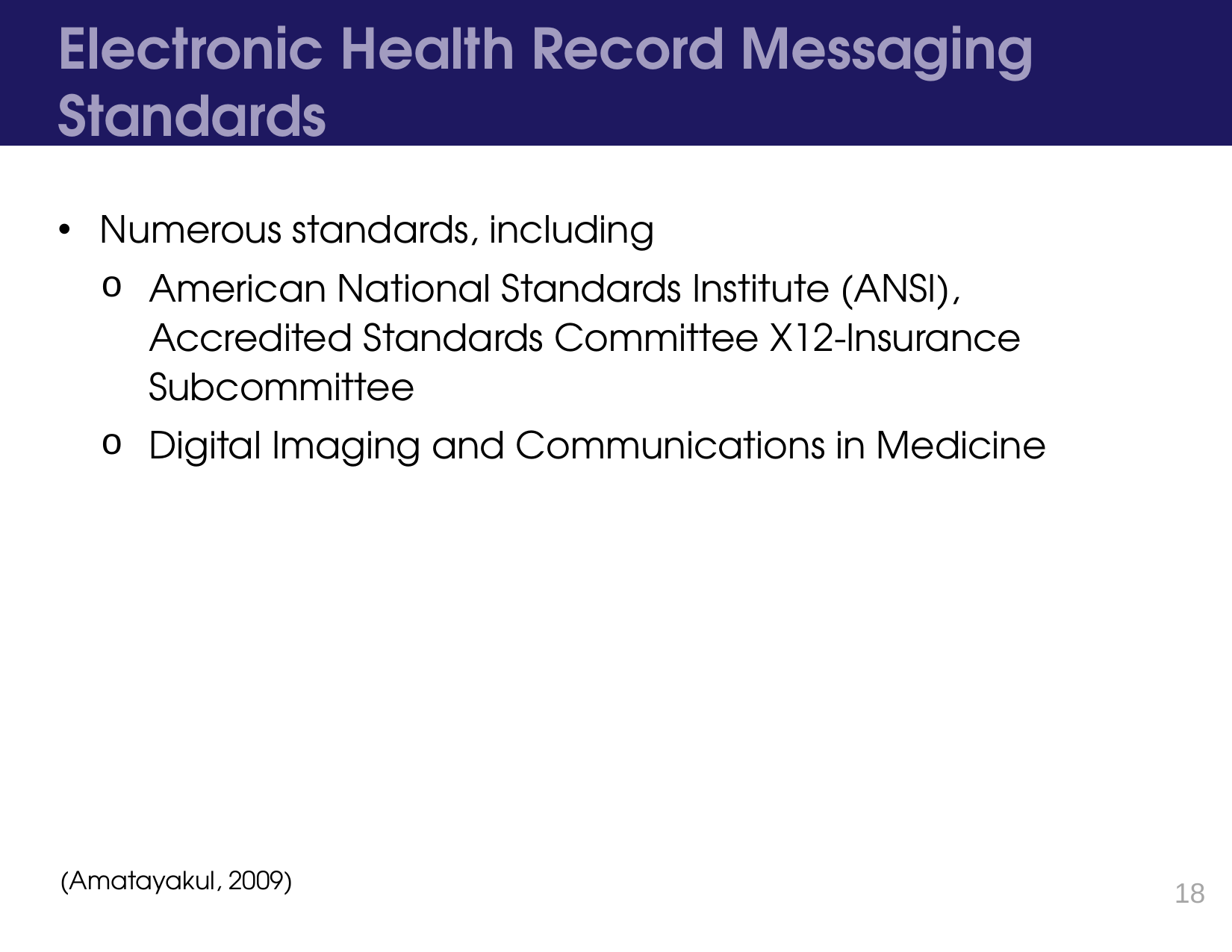

# Electronic Health Record Messaging Standards
Numerous standards, including
American National Standards Institute (ANSI), Accredited Standards Committee X12-Insurance Subcommittee
Digital Imaging and Communications in Medicine
(Amatayakul, 2009)
18